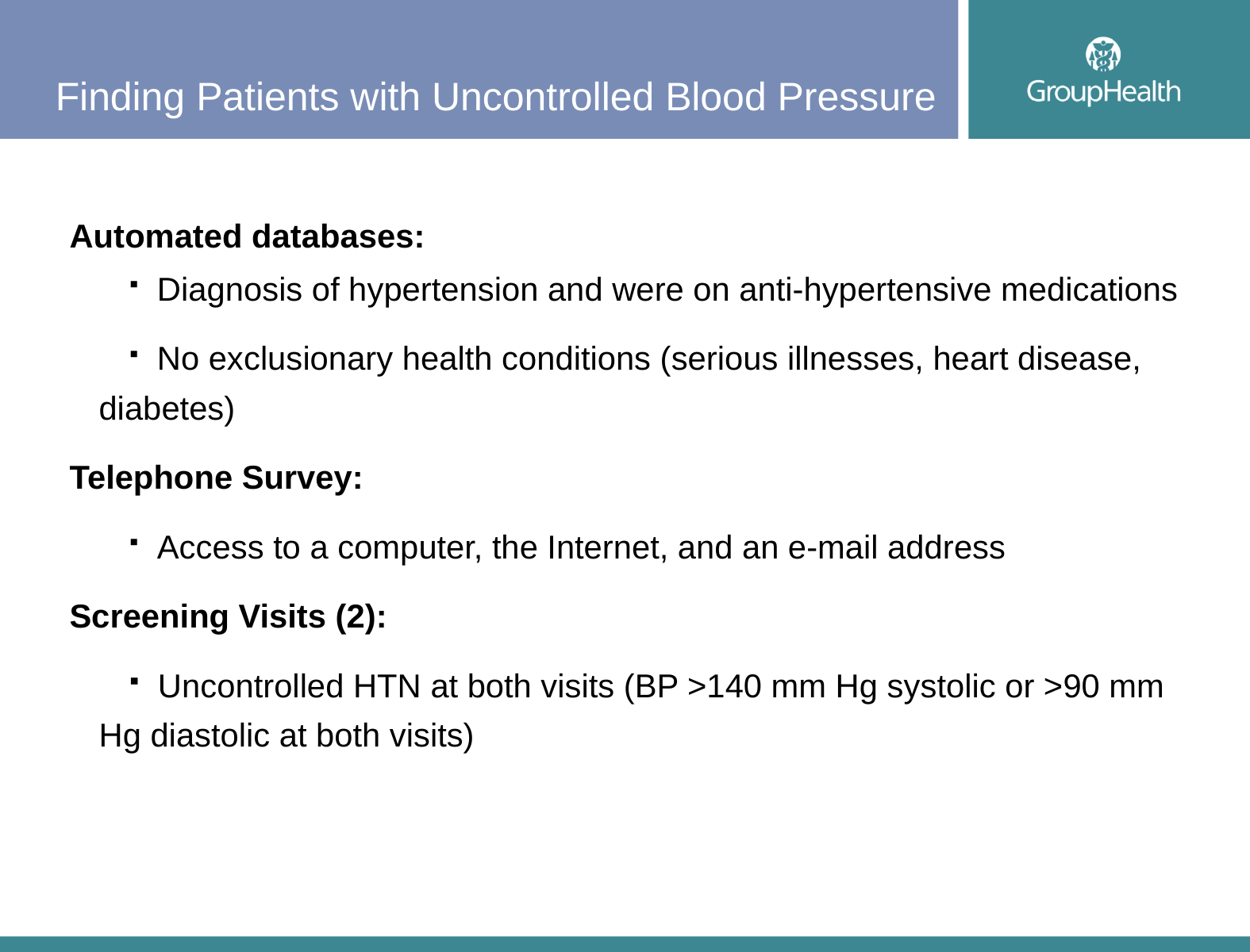

# Finding Patients with Uncontrolled Blood Pressure

Automated databases:
  Diagnosis of hypertension and were on anti-hypertensive medications
  No exclusionary health conditions (serious illnesses, heart disease, diabetes)
Telephone Survey:
  Access to a computer, the Internet, and an e-mail address
Screening Visits (2):
  Uncontrolled HTN at both visits (BP >140 mm Hg systolic or >90 mm Hg diastolic at both visits)